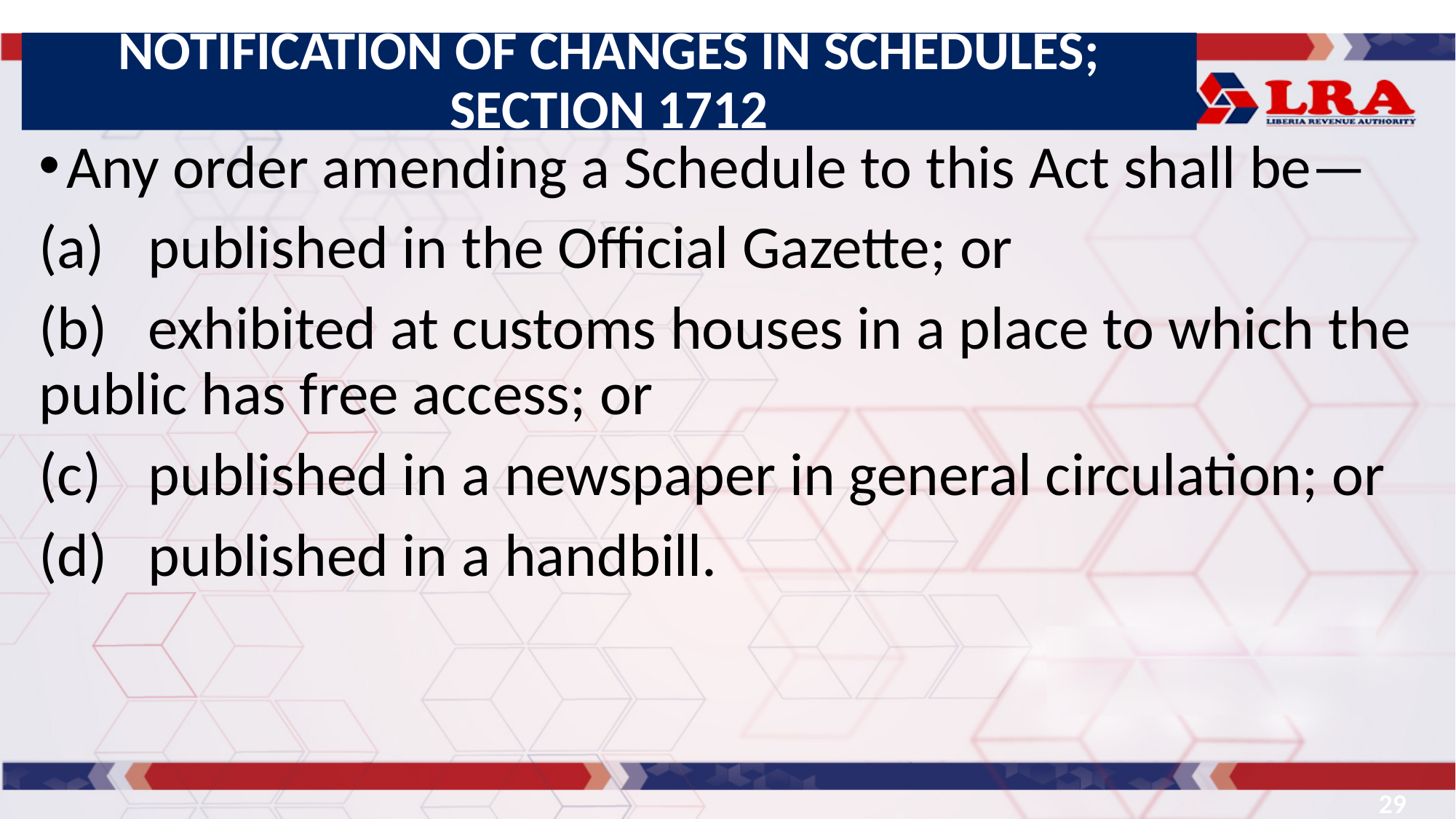

NOTIFICATION OF CHANGES IN SCHEDULES; SECTION 1712

Any order amending a Schedule to this Act shall be—
(a)	published in the Official Gazette; or
(b)	exhibited at customs houses in a place to which the public has free access; or
(c)	published in a newspaper in general circulation; or
(d)	published in a handbill.

29